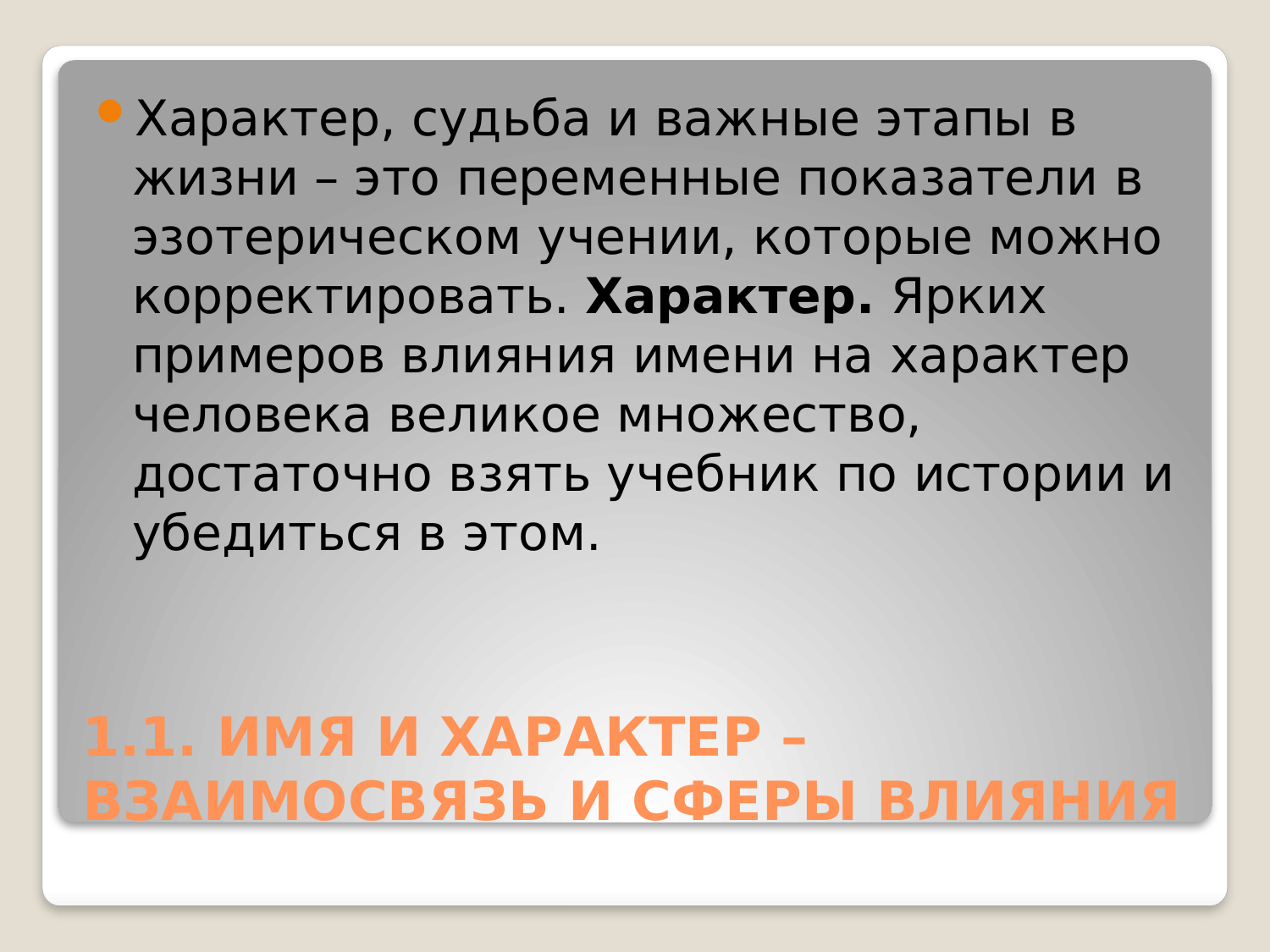

Характер, судьба и важные этапы в жизни – это переменные показатели в эзотерическом учении, которые можно корректировать. Характер. Ярких примеров влияния имени на характер человека великое множество, достаточно взять учебник по истории и убедиться в этом.
# 1.1. ИМЯ И ХАРАКТЕР – ВЗАИМОСВЯЗЬ И СФЕРЫ ВЛИЯНИЯ